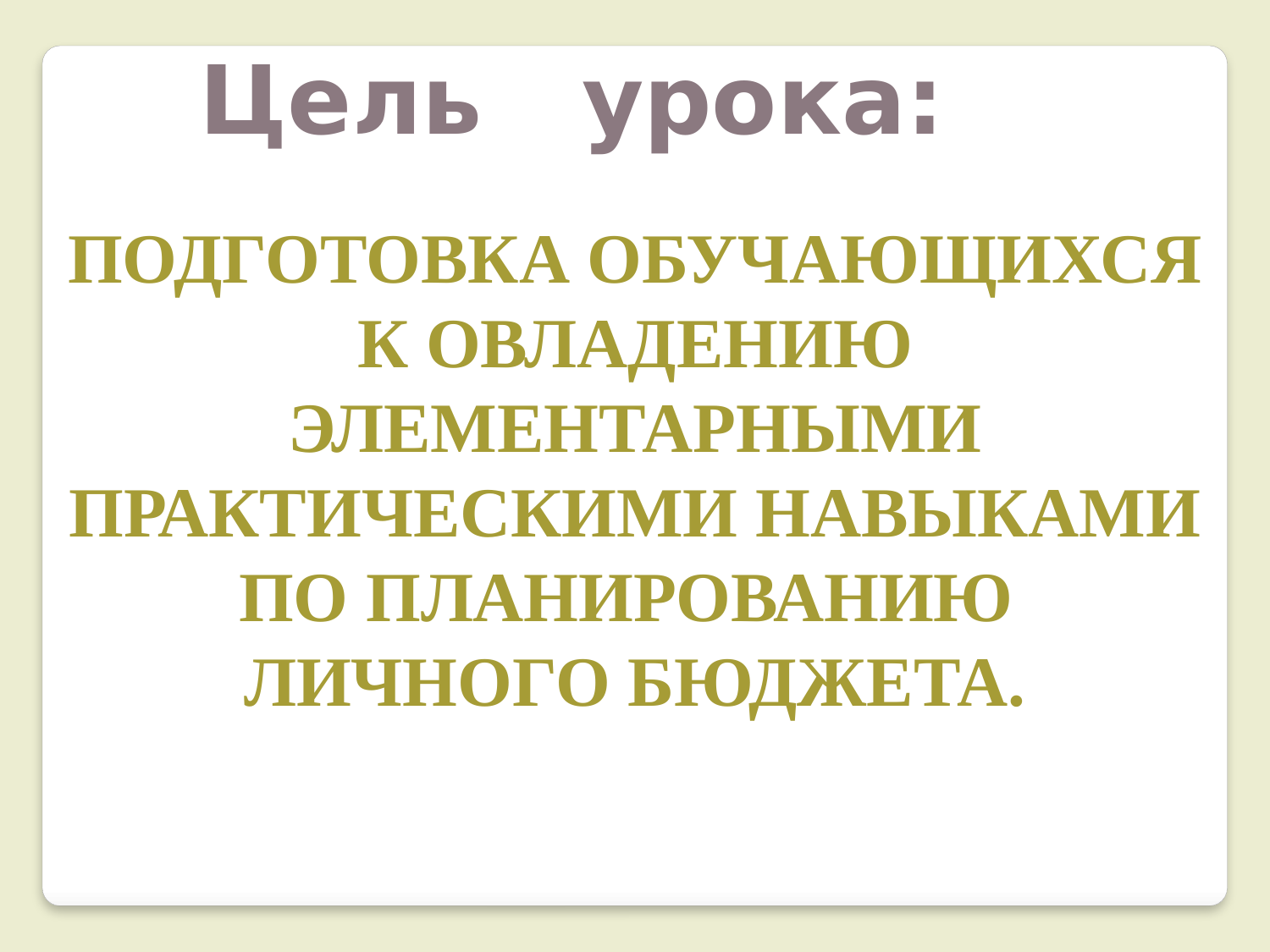

Цель   урока:

подготовка обучающихся к овладению элементарными практическими навыками по планированию  личного бюджета.